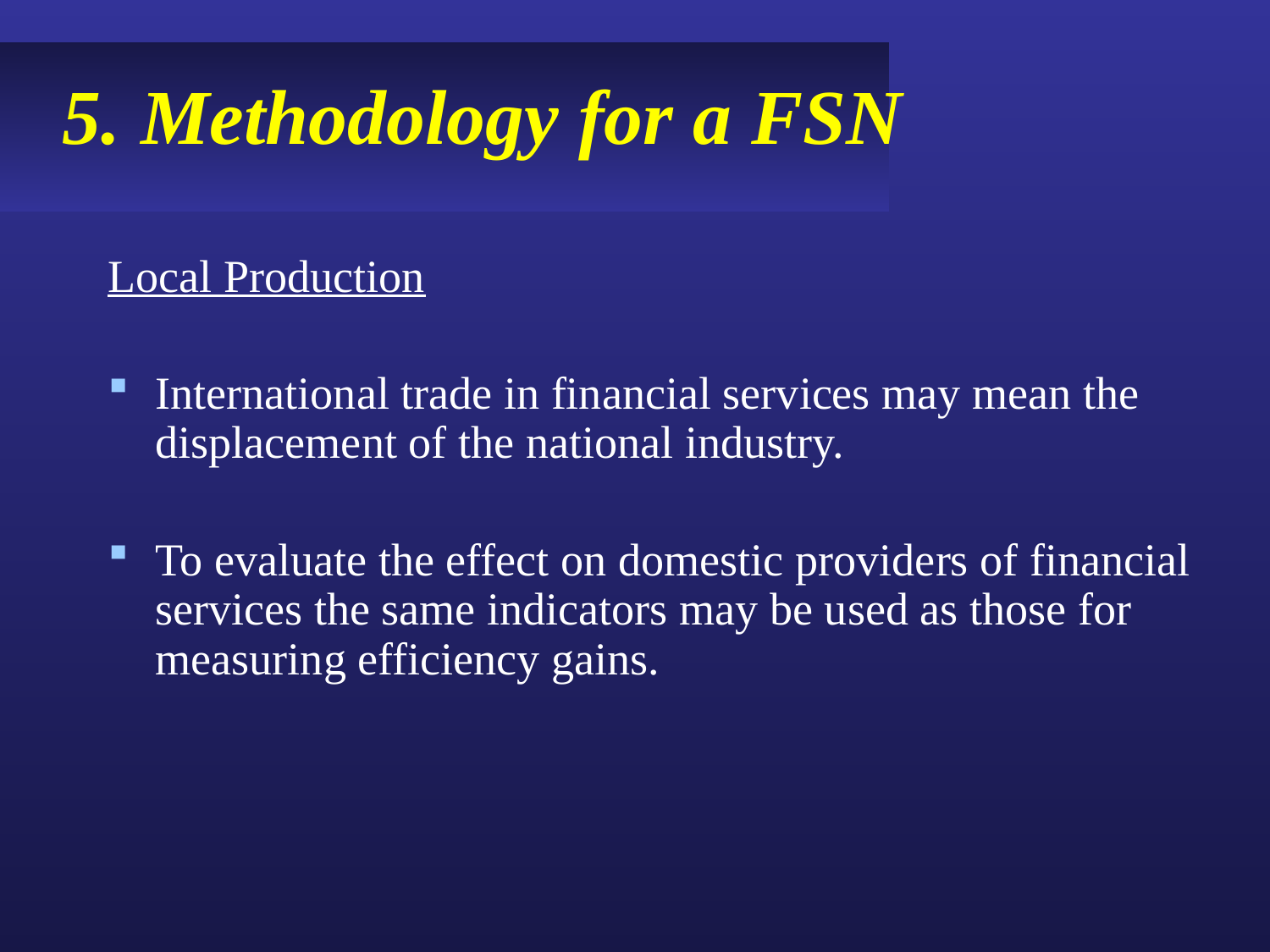

# 5. Methodology for a FSN

Local Production

International trade in financial services may mean the displacement of the national industry.

To evaluate the effect on domestic providers of financial services the same indicators may be used as those for measuring efficiency gains.